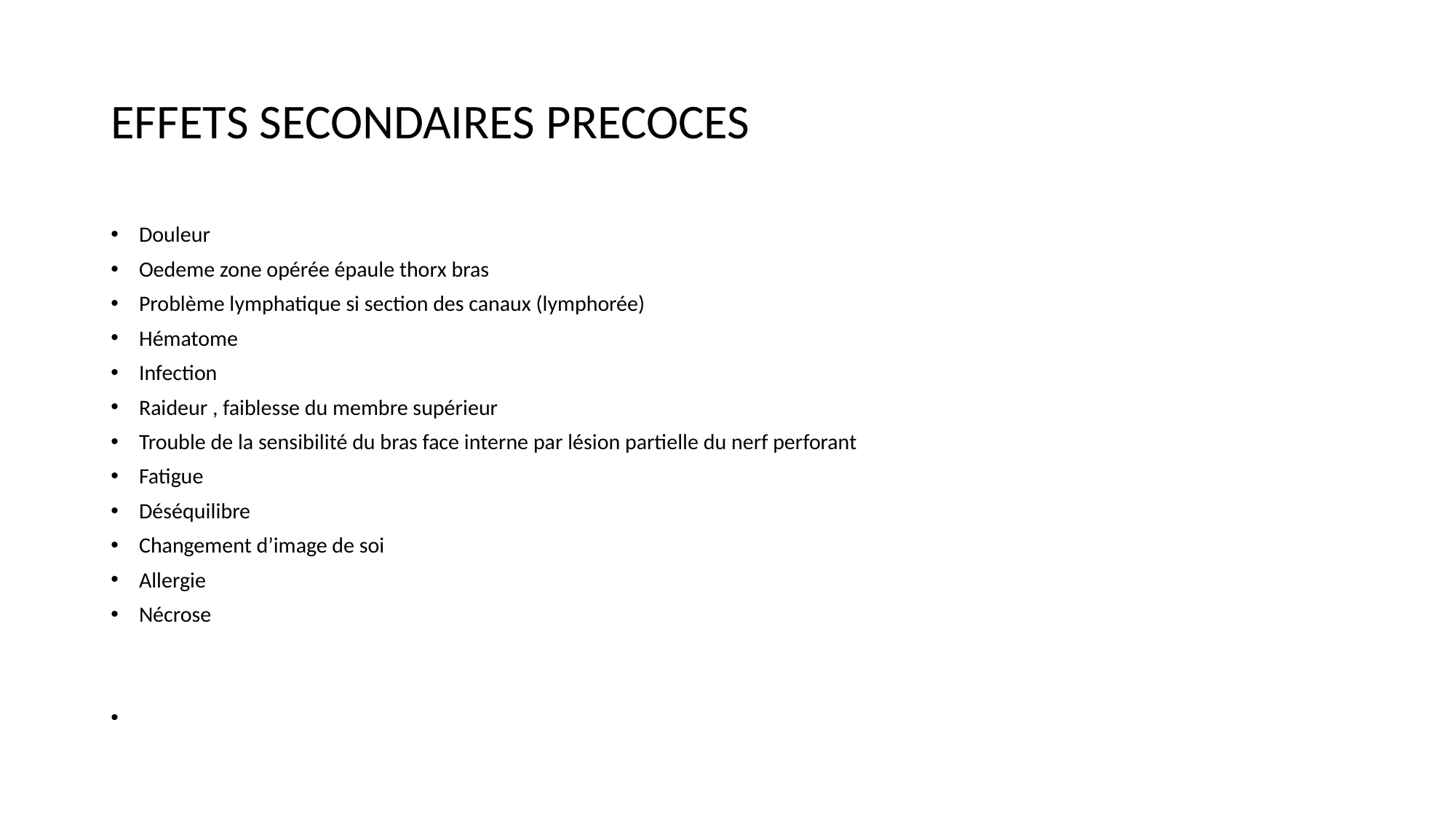

# EFFETS SECONDAIRES PRECOCES
Douleur
Oedeme zone opérée épaule thorx bras
Problème lymphatique si section des canaux (lymphorée)
Hématome
Infection
Raideur , faiblesse du membre supérieur
Trouble de la sensibilité du bras face interne par lésion partielle du nerf perforant
Fatigue
Déséquilibre
Changement d’image de soi
Allergie
Nécrose